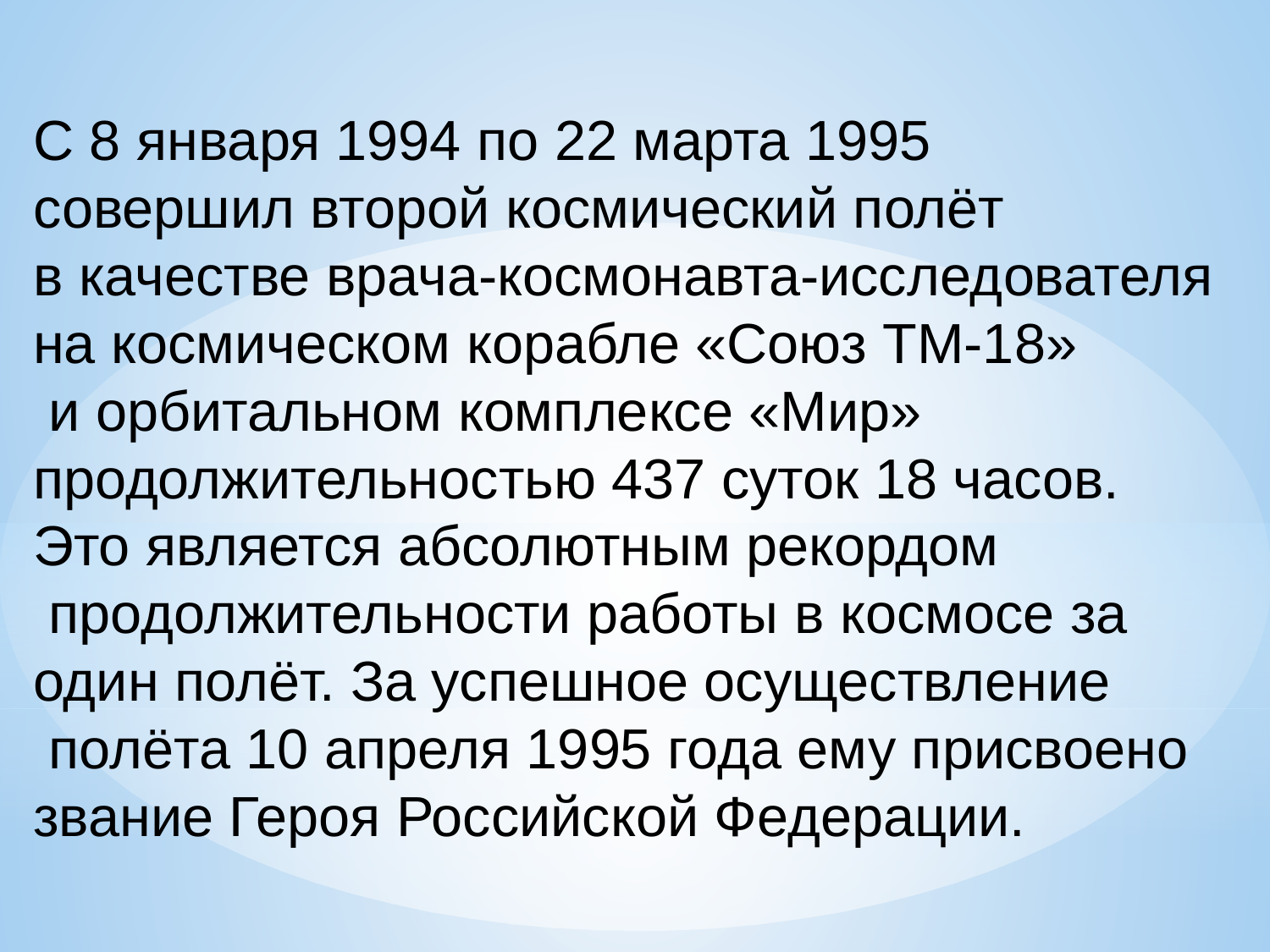

С 8 января 1994 по 22 марта 1995
совершил второй космический полёт
в качестве врача-космонавта-исследователя
на космическом корабле «Союз ТМ-18»
 и орбитальном комплексе «Мир»
продолжительностью 437 суток 18 часов.
Это является абсолютным рекордом
 продолжительности работы в космосе за
один полёт. За успешное осуществление
 полёта 10 апреля 1995 года ему присвоено
звание Героя Российской Федерации.